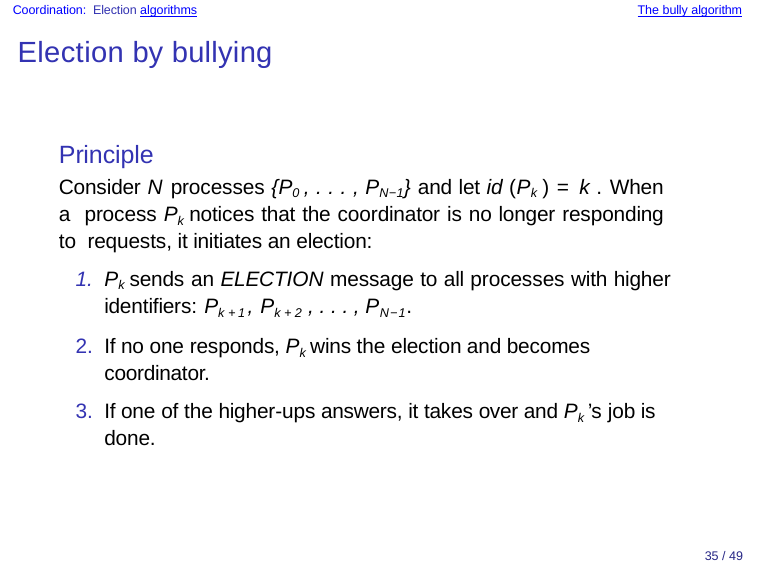

Coordination: Election algorithms
The bully algorithm
Election by bullying

Principle
Consider N processes {P0 , . . . , PN−1} and let id (Pk ) = k . When a  process Pk notices that the coordinator is no longer responding to  requests, it initiates an election:
Pk sends an ELECTION message to all processes with higher  identifiers: Pk +1, Pk +2 , . . . , PN−1.
If no one responds, Pk wins the election and becomes  coordinator.
If one of the higher-ups answers, it takes over and Pk ’s job is  done.
35 / 49